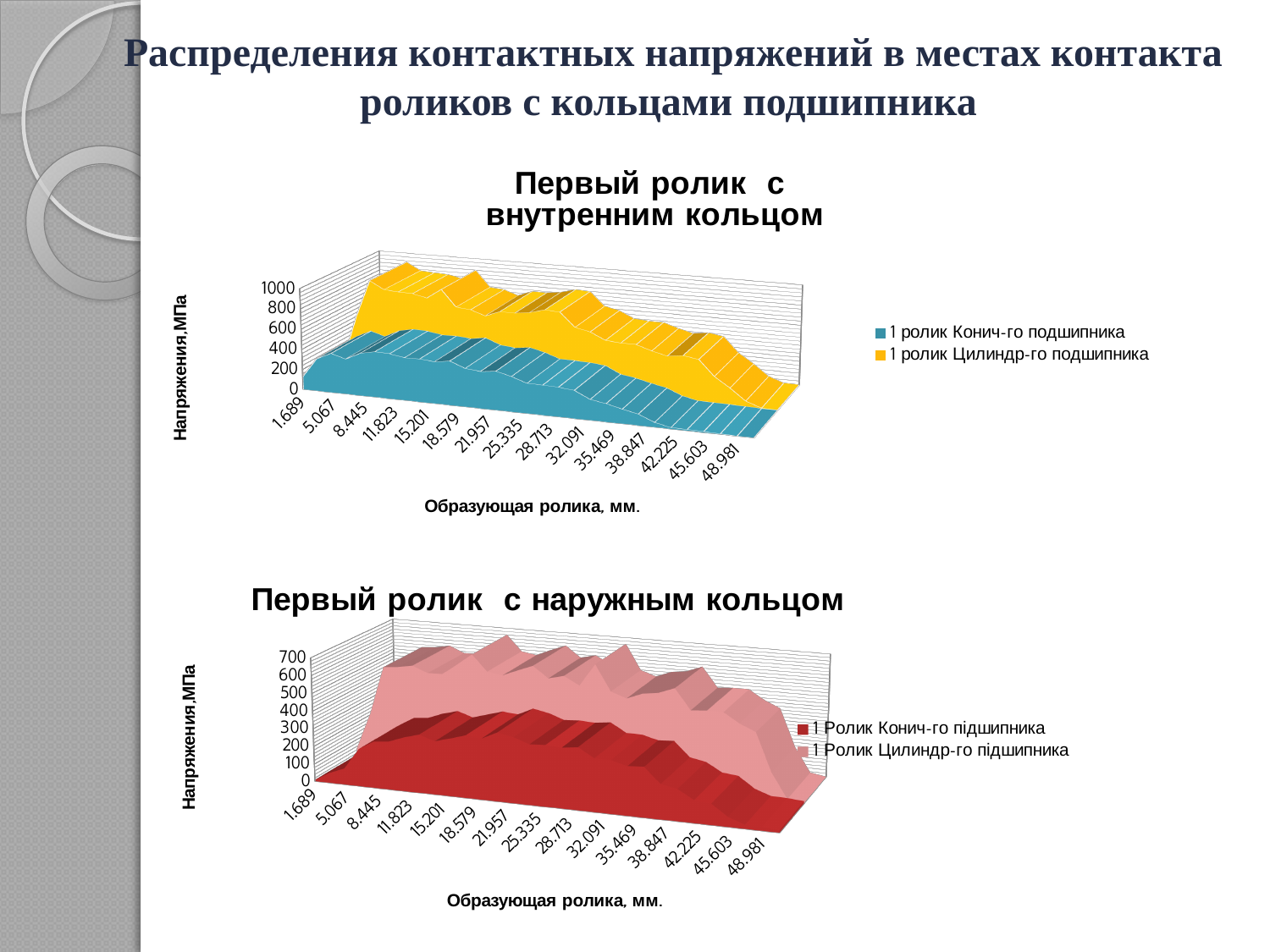

# Распределения контактных напряжений в местах контакта роликов с кольцами подшипника

[unsupported chart]

[unsupported chart]